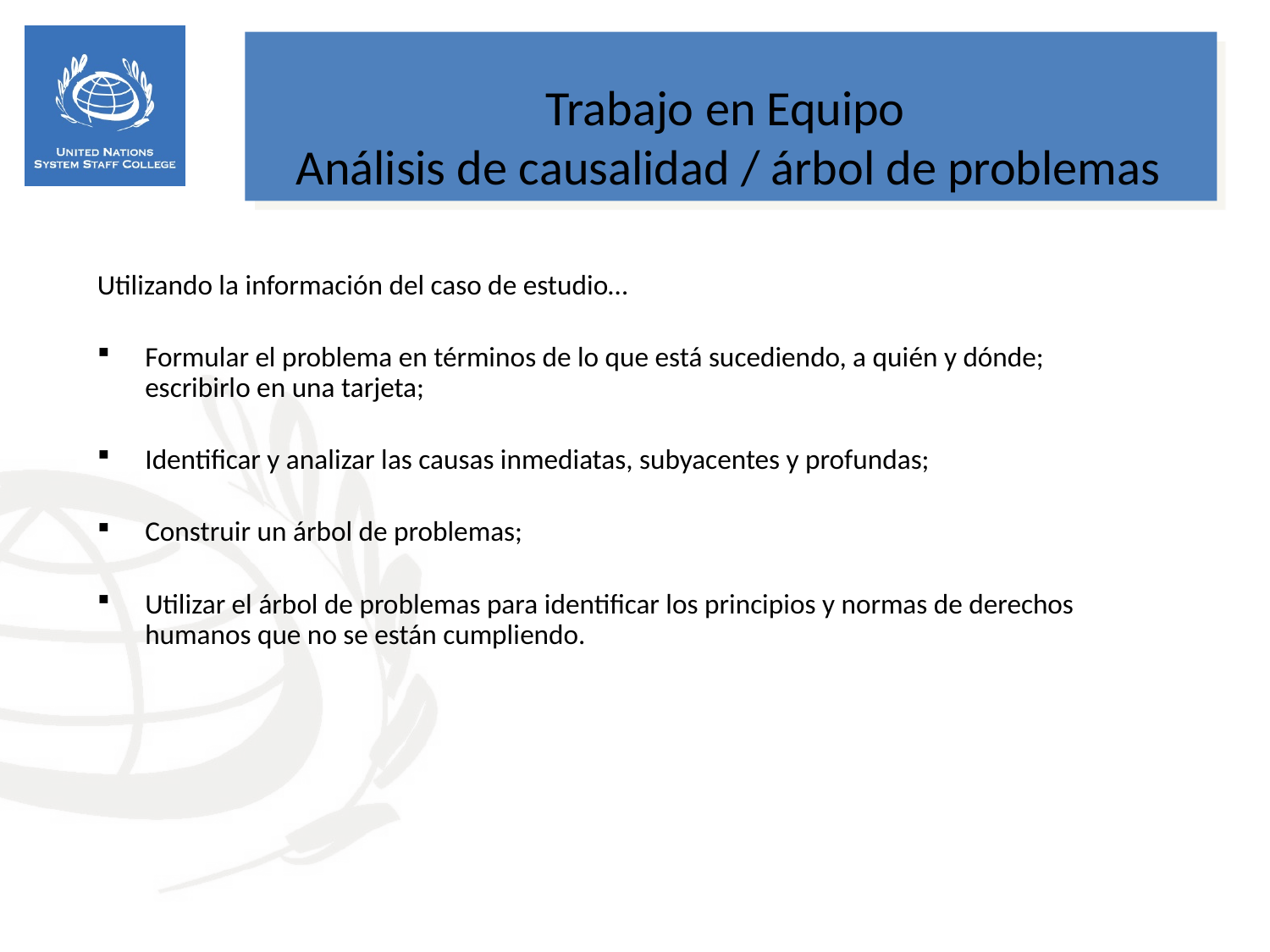

Trabajo en Equipo
Análisis de causalidad / árbol de problemas
Utilizando la información del caso de estudio…

Formular el problema en términos de lo que está sucediendo, a quién y dónde; escribirlo en una tarjeta;

Identificar y analizar las causas inmediatas, subyacentes y profundas;

Construir un árbol de problemas;

Utilizar el árbol de problemas para identificar los principios y normas de derechos humanos que no se están cumpliendo.